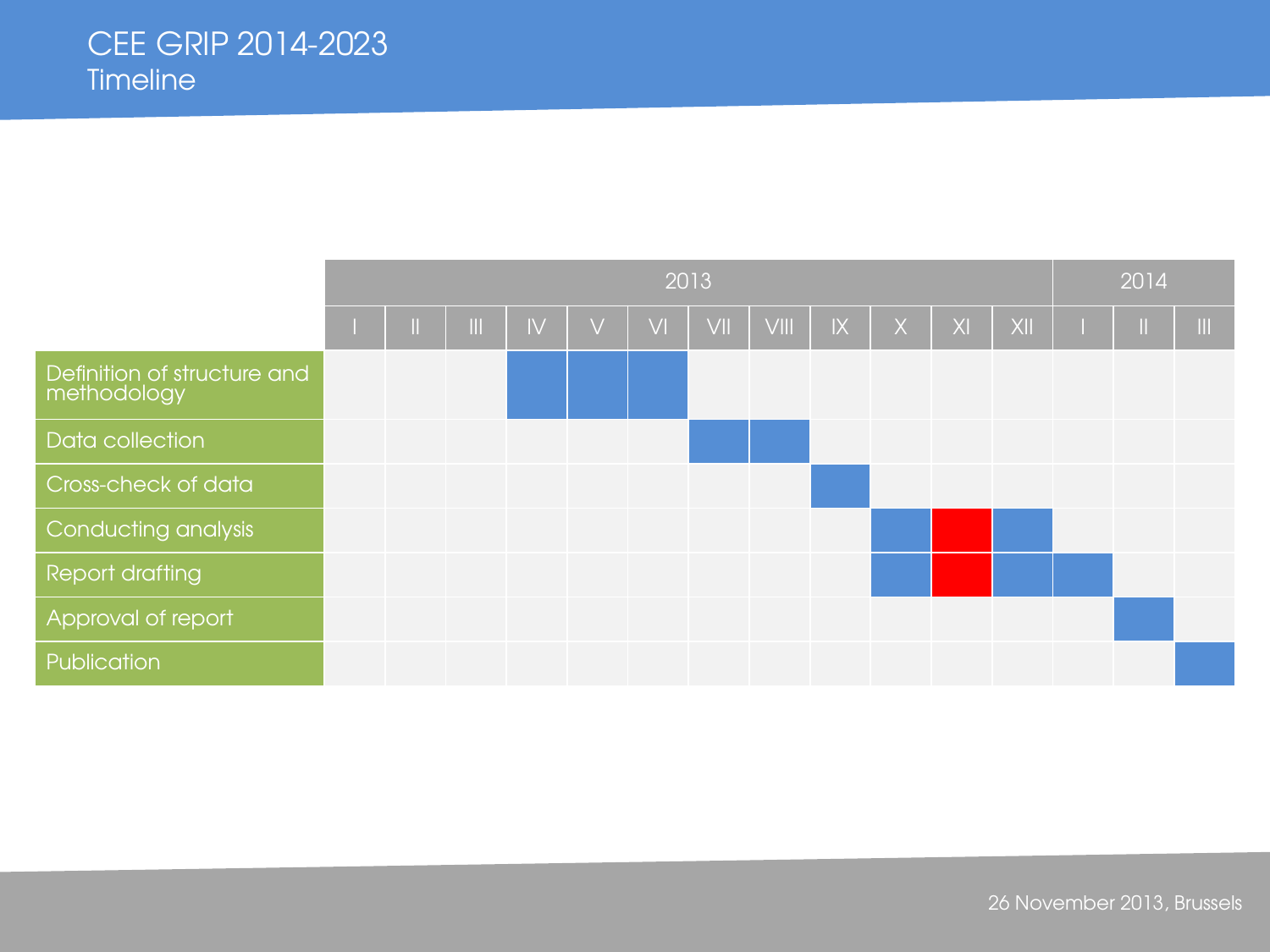

CEE GRIP 2014-2023
Timeline

|  | 2013 |  |  |  |  |  |  |  |  |  |  |  | 2014 |  |  |
| --- | --- | --- | --- | --- | --- | --- | --- | --- | --- | --- | --- | --- | --- | --- | --- |
|  | I | II | III | IV | V | VI | VII | VIII | IX | X | XI | XII | I | II | III |
| Definition of structure and methodology |  |  |  |  |  |  |  |  |  |  |  |  |  |  |  |
| Data collection |  |  |  |  |  |  |  |  |  |  |  |  |  |  |  |
| Cross-check of data |  |  |  |  |  |  |  |  |  |  |  |  |  |  |  |
| Conducting analysis |  |  |  |  |  |  |  |  |  |  |  |  |  |  |  |
| Report drafting |  |  |  |  |  |  |  |  |  |  |  |  |  |  |  |
| Approval of report |  |  |  |  |  |  |  |  |  |  |  |  |  |  |  |
| Publication |  |  |  |  |  |  |  |  |  |  |  |  |  |  |  |

26 November 2013, Brussels
26 November 2013, Brussels